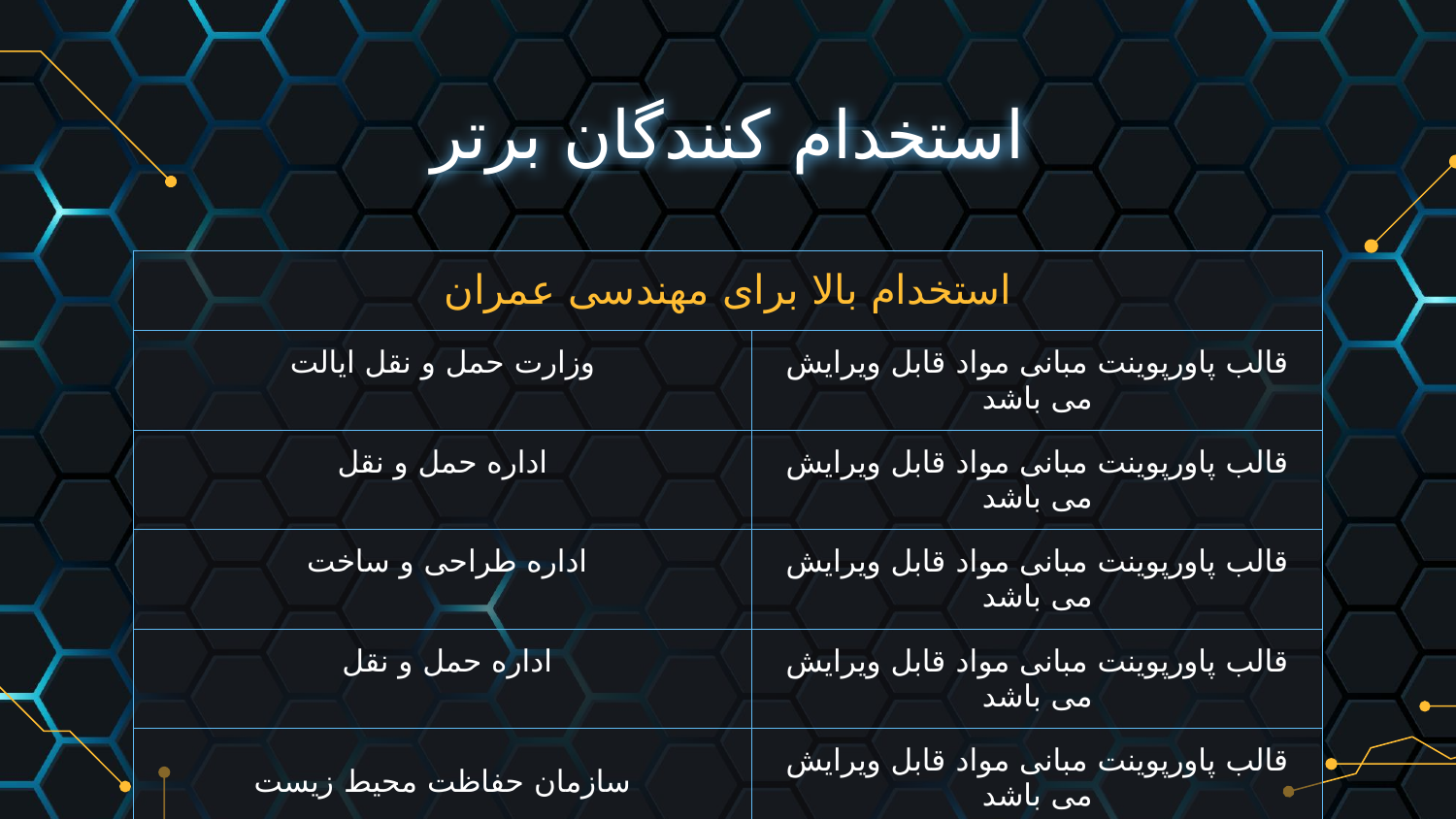

# استخدام کنندگان برتر
| استخدام بالا برای مهندسی عمران |  |
| --- | --- |
| وزارت حمل و نقل ایالت | قالب پاورپوینت مبانی مواد قابل ویرایش می باشد |
| اداره حمل و نقل | قالب پاورپوینت مبانی مواد قابل ویرایش می باشد |
| اداره طراحی و ساخت | قالب پاورپوینت مبانی مواد قابل ویرایش می باشد |
| اداره حمل و نقل | قالب پاورپوینت مبانی مواد قابل ویرایش می باشد |
| سازمان حفاظت محیط زیست | قالب پاورپوینت مبانی مواد قابل ویرایش می باشد |